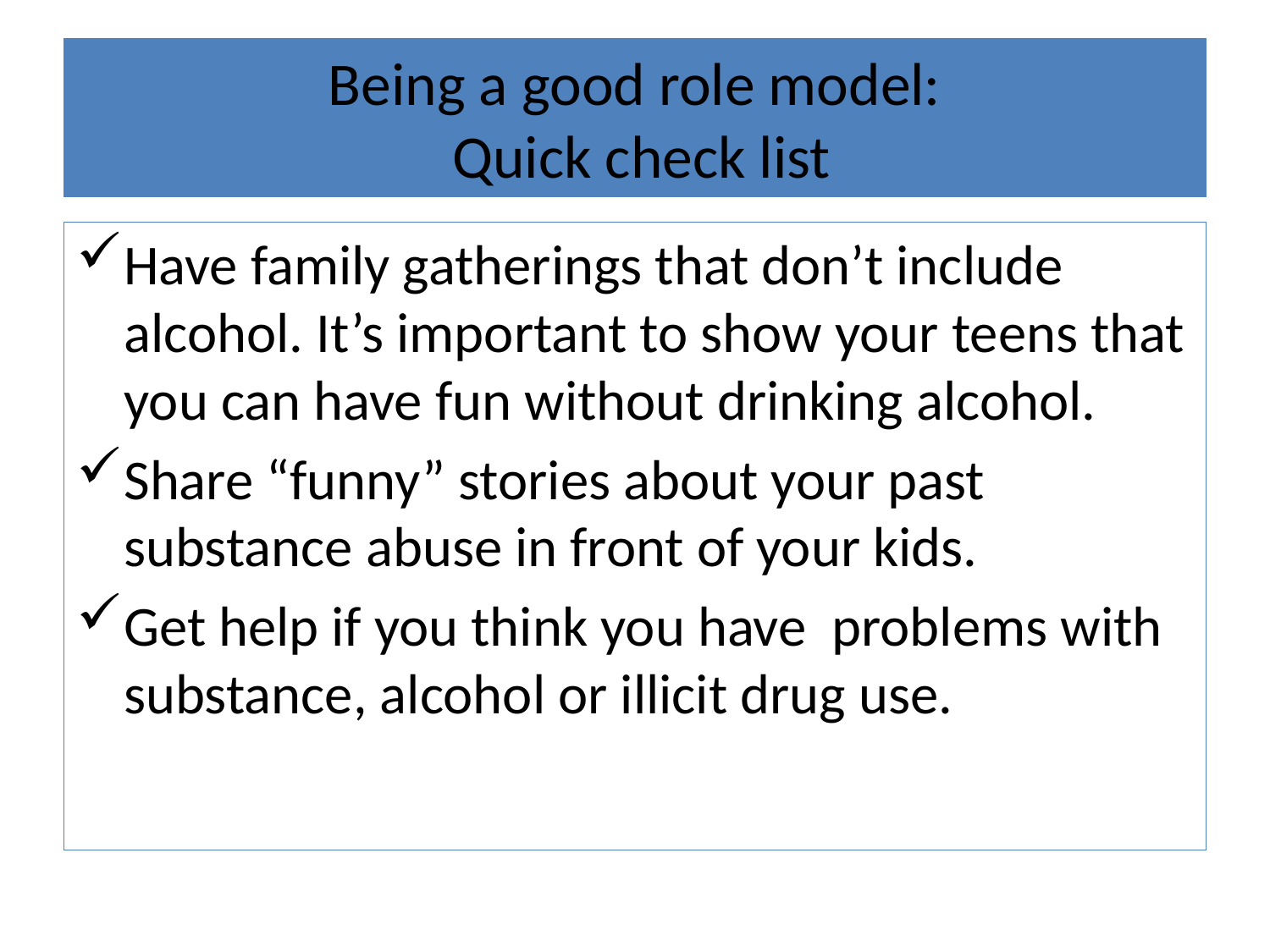

# Being a good role model: Quick check list
Have family gatherings that don’t include alcohol. It’s important to show your teens that you can have fun without drinking alcohol.
Share “funny” stories about your past substance abuse in front of your kids.
Get help if you think you have  problems with substance, alcohol or illicit drug use.